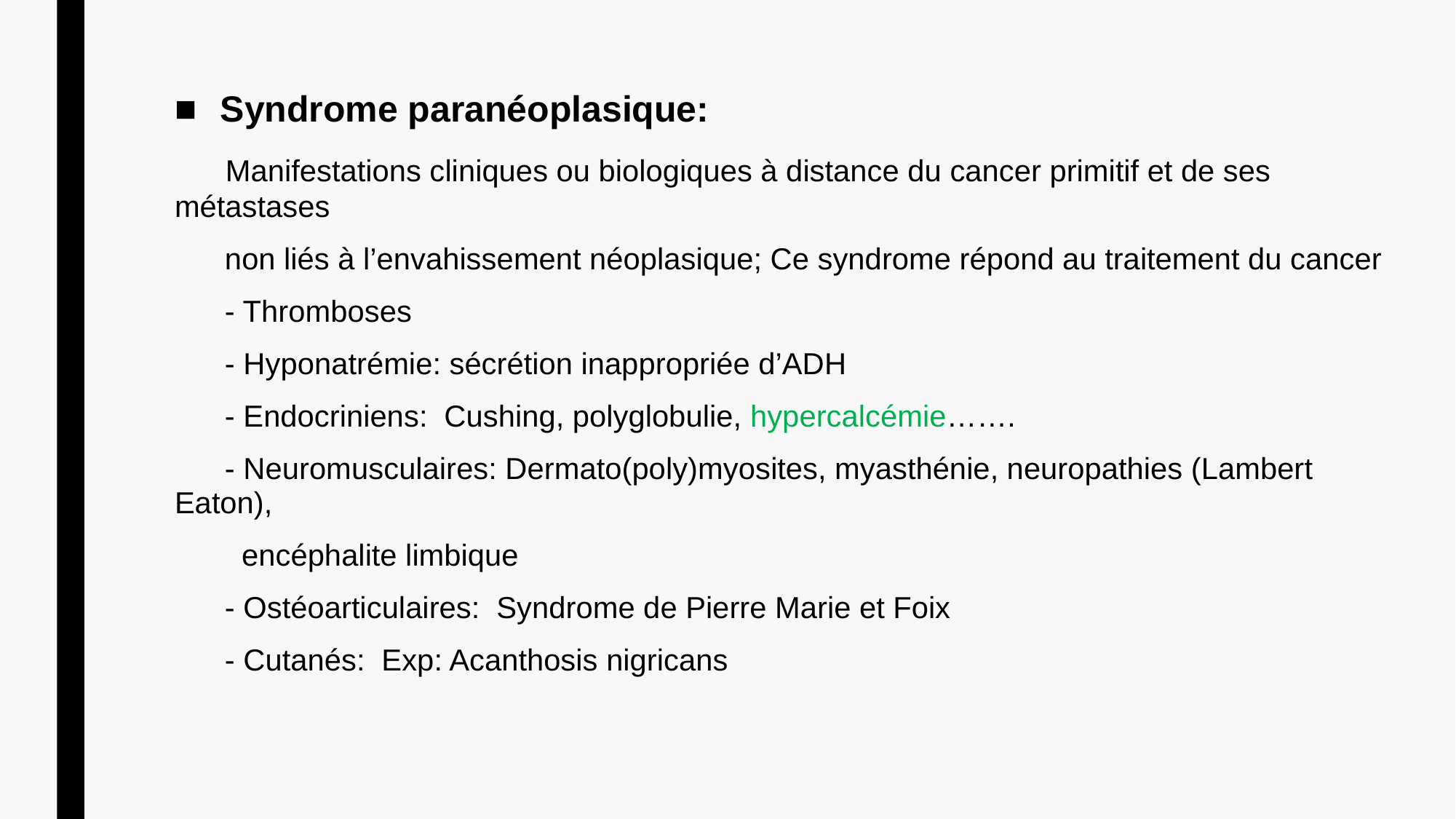

Syndrome paranéoplasique:
     Manifestations cliniques ou biologiques à distance du cancer primitif et de ses métastases
      non liés à l’envahissement néoplasique; Ce syndrome répond au traitement du cancer
      - Thromboses
      - Hyponatrémie: sécrétion inappropriée d’ADH
      - Endocriniens:  Cushing, polyglobulie, hypercalcémie…….
      - Neuromusculaires: Dermato(poly)myosites, myasthénie, neuropathies (Lambert Eaton),
        encéphalite limbique
      - Ostéoarticulaires:  Syndrome de Pierre Marie et Foix
      - Cutanés:  Exp: Acanthosis nigricans